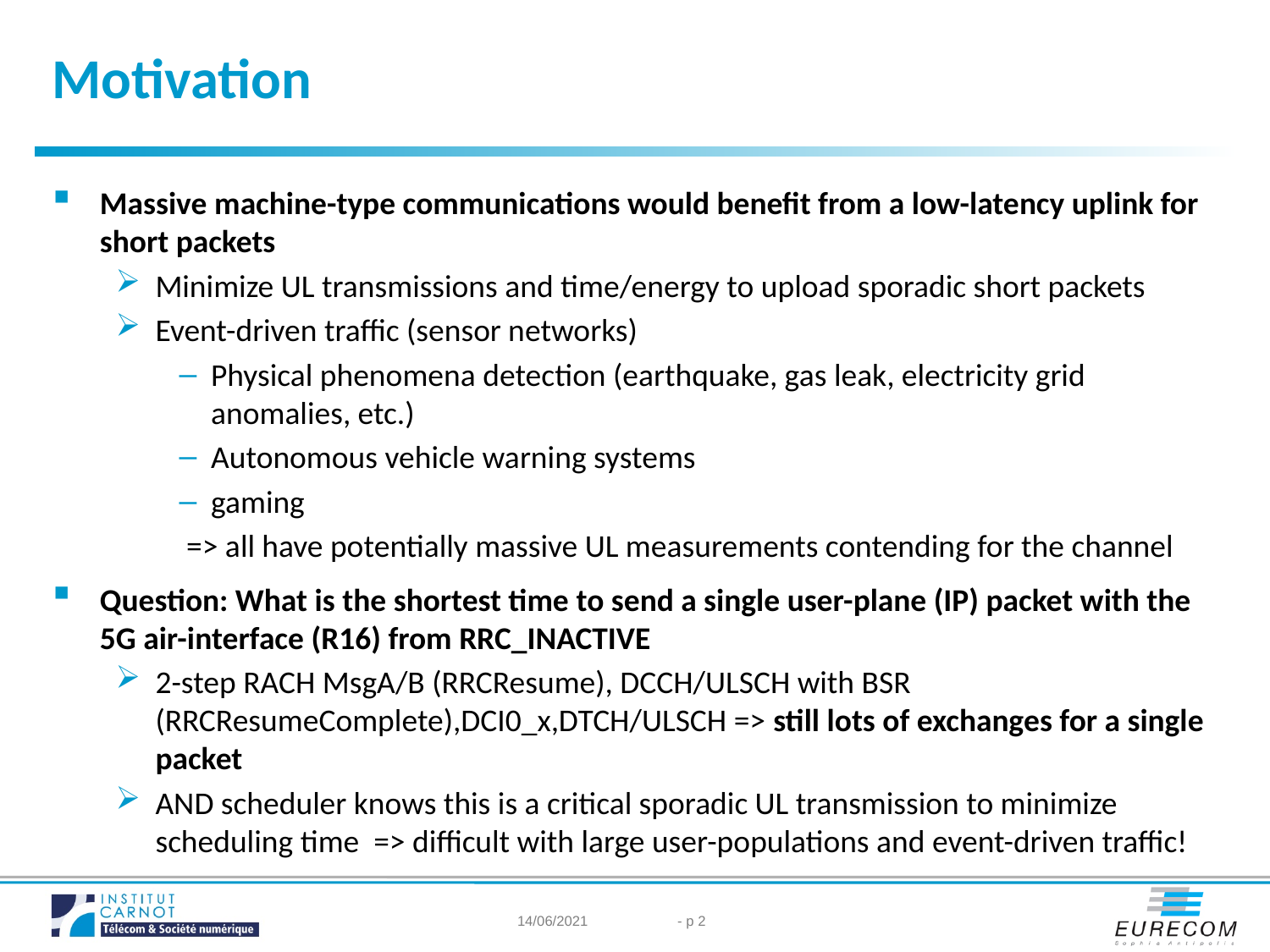

Motivation
Massive machine-type communications would benefit from a low-latency uplink for short packets
Minimize UL transmissions and time/energy to upload sporadic short packets
Event-driven traffic (sensor networks)
Physical phenomena detection (earthquake, gas leak, electricity grid anomalies, etc.)
Autonomous vehicle warning systems
gaming
 => all have potentially massive UL measurements contending for the channel
Question: What is the shortest time to send a single user-plane (IP) packet with the 5G air-interface (R16) from RRC_INACTIVE
2-step RACH MsgA/B (RRCResume), DCCH/ULSCH with BSR (RRCResumeComplete),DCI0_x,DTCH/ULSCH => still lots of exchanges for a single packet
AND scheduler knows this is a critical sporadic UL transmission to minimize scheduling time  => difficult with large user-populations and event-driven traffic!
14/06/2021
- p 2